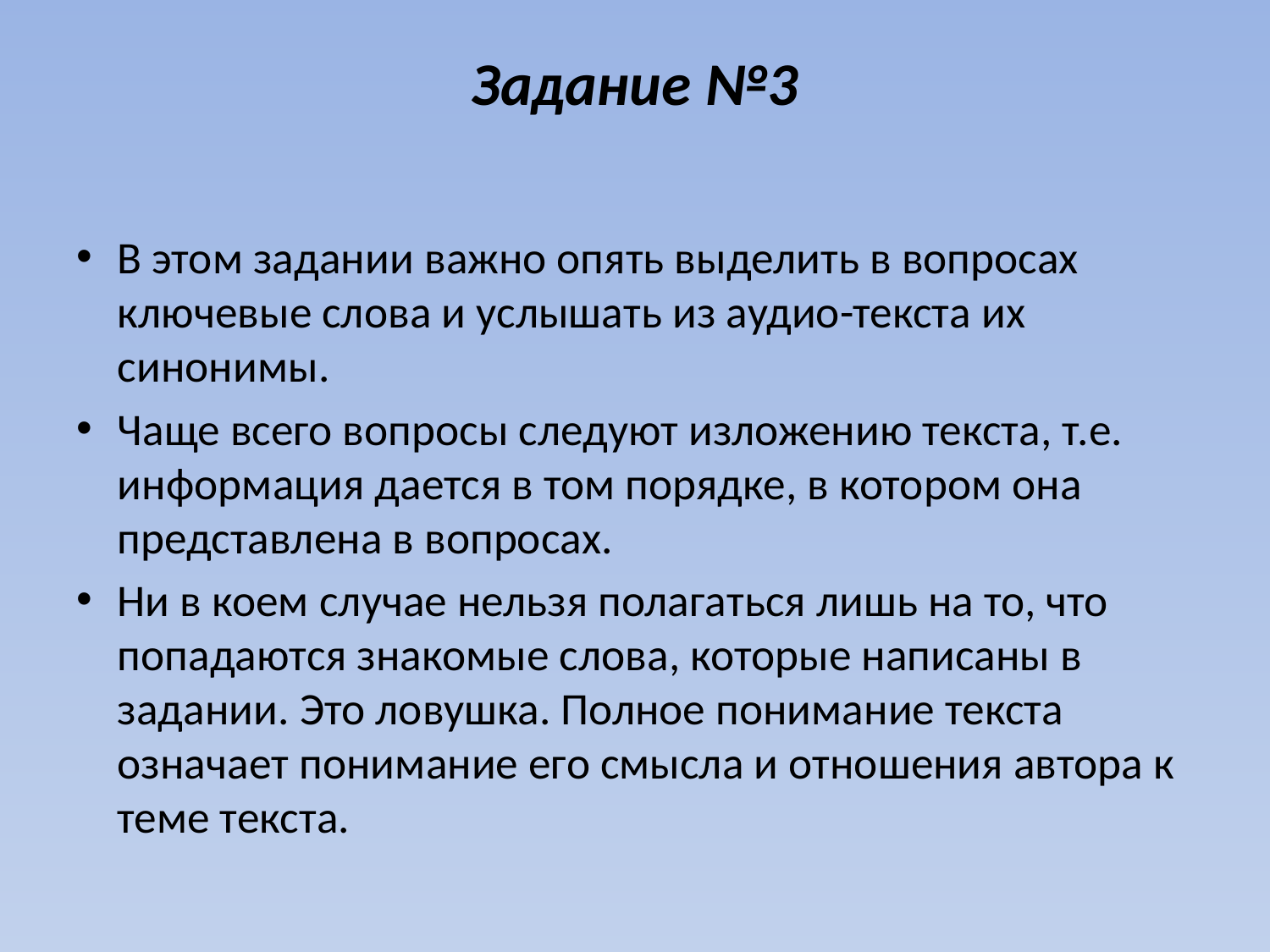

# Задание №3
В этом задании важно опять выделить в вопросах ключевые слова и услышать из аудио-текста их синонимы.
Чаще всего вопросы следуют изложению текста, т.е. информация дается в том порядке, в котором она представлена в вопросах.
Ни в коем случае нельзя полагаться лишь на то, что попадаются знакомые слова, которые написаны в задании. Это ловушка. Полное понимание текста означает понимание его смысла и отношения автора к теме текста.